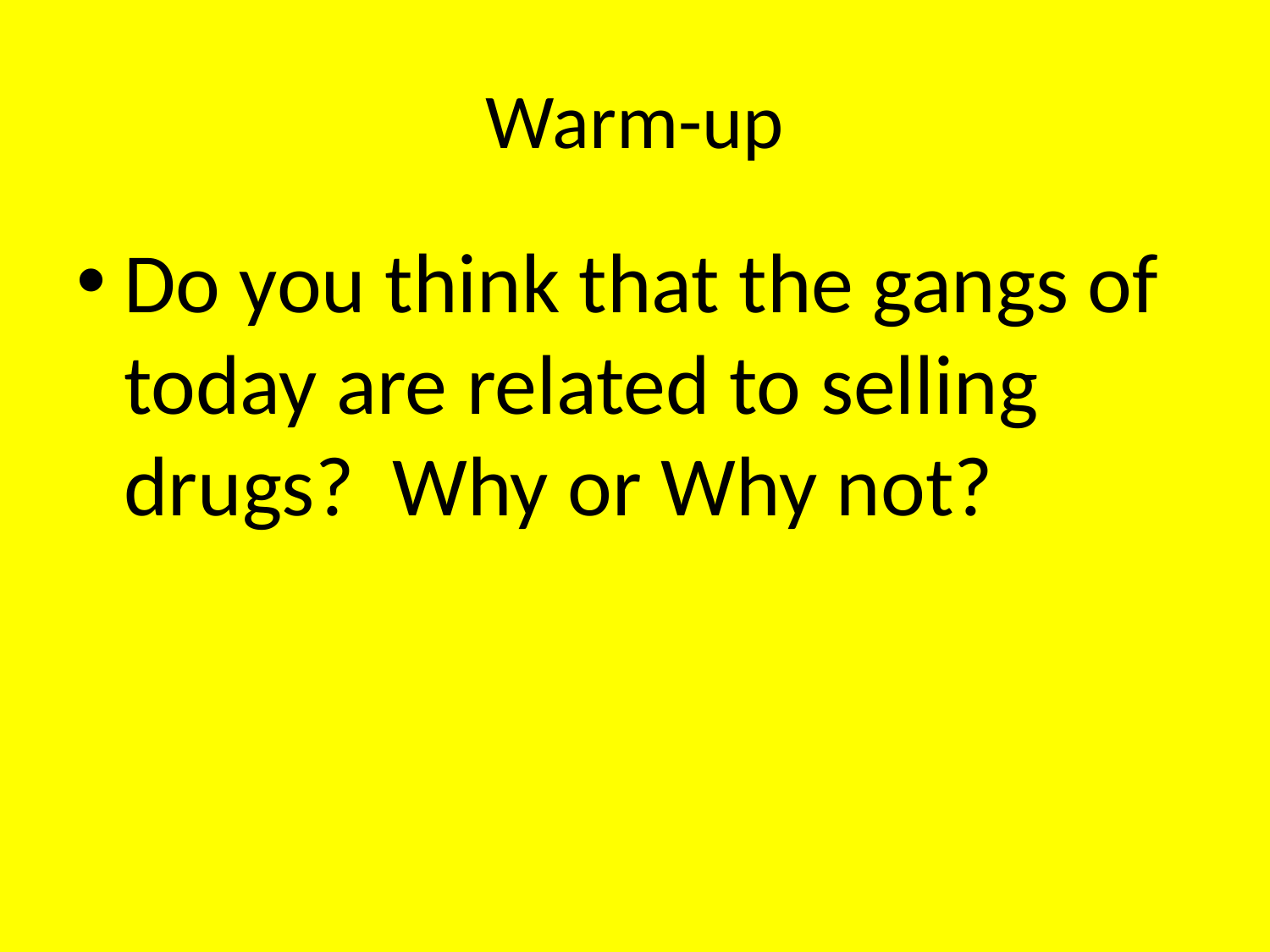

# Warm-up
Do you think that the gangs of today are related to selling drugs?  Why or Why not?